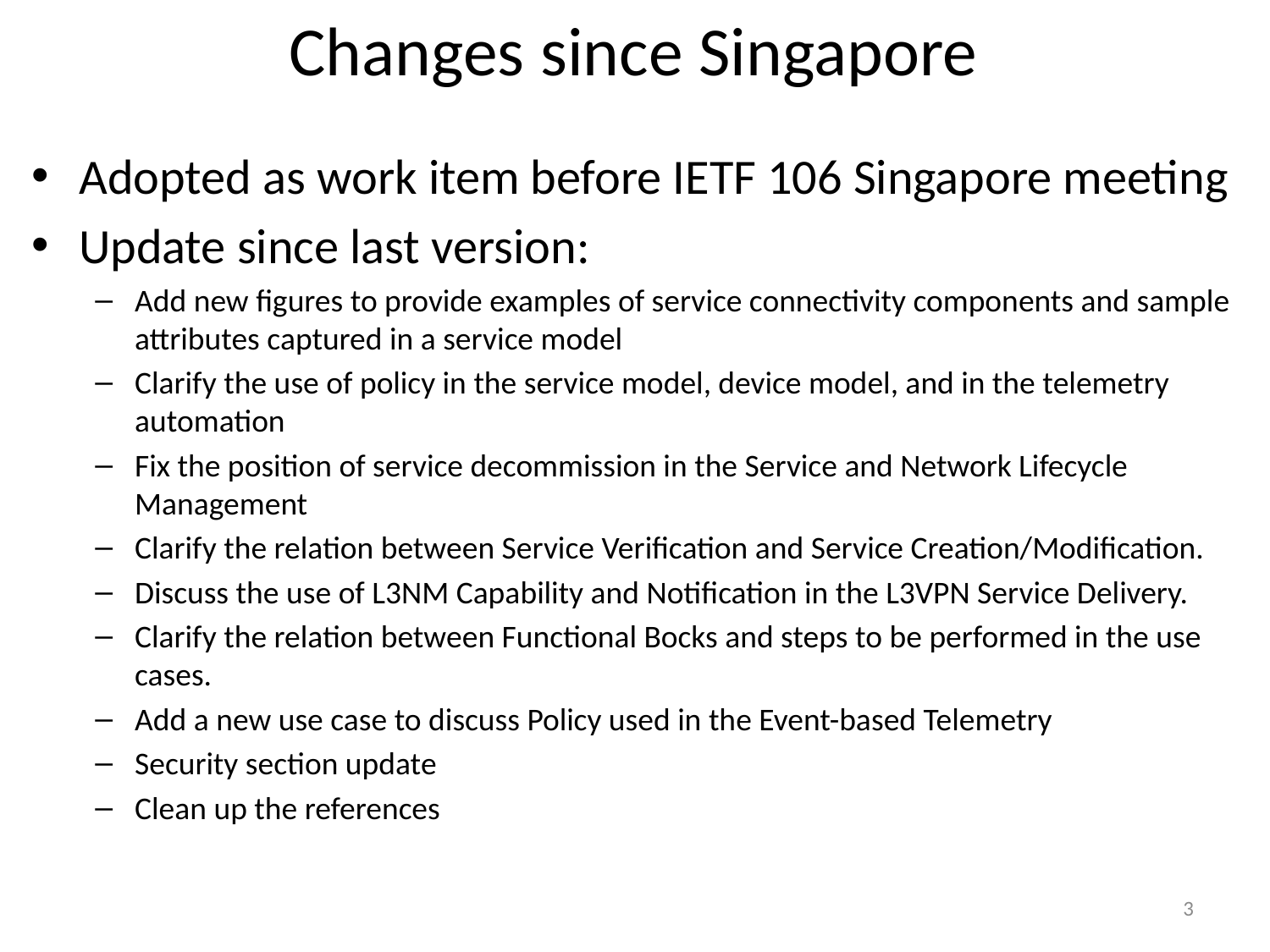

# Changes since Singapore
Adopted as work item before IETF 106 Singapore meeting
Update since last version:
Add new figures to provide examples of service connectivity components and sample attributes captured in a service model
Clarify the use of policy in the service model, device model, and in the telemetry automation
Fix the position of service decommission in the Service and Network Lifecycle Management
Clarify the relation between Service Verification and Service Creation/Modification.
Discuss the use of L3NM Capability and Notification in the L3VPN Service Delivery.
Clarify the relation between Functional Bocks and steps to be performed in the use cases.
Add a new use case to discuss Policy used in the Event-based Telemetry
Security section update
Clean up the references
3